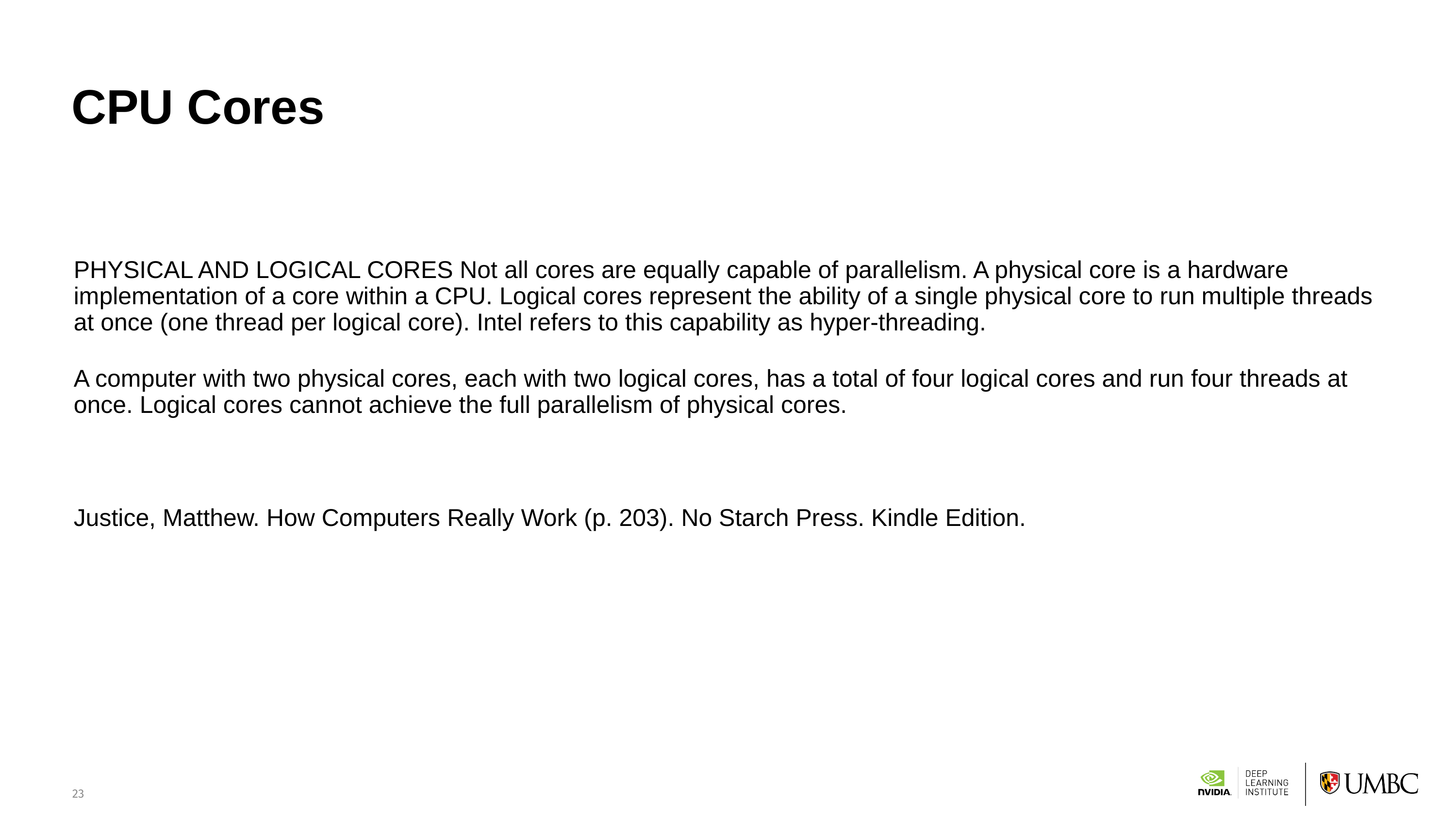

# CPU Cores
PHYSICAL AND LOGICAL CORES Not all cores are equally capable of parallelism. A physical core is a hardware implementation of a core within a CPU. Logical cores represent the ability of a single physical core to run multiple threads at once (one thread per logical core). Intel refers to this capability as hyper-threading.
A computer with two physical cores, each with two logical cores, has a total of four logical cores and run four threads at once. Logical cores cannot achieve the full parallelism of physical cores.

Justice, Matthew. How Computers Really Work (p. 203). No Starch Press. Kindle Edition.